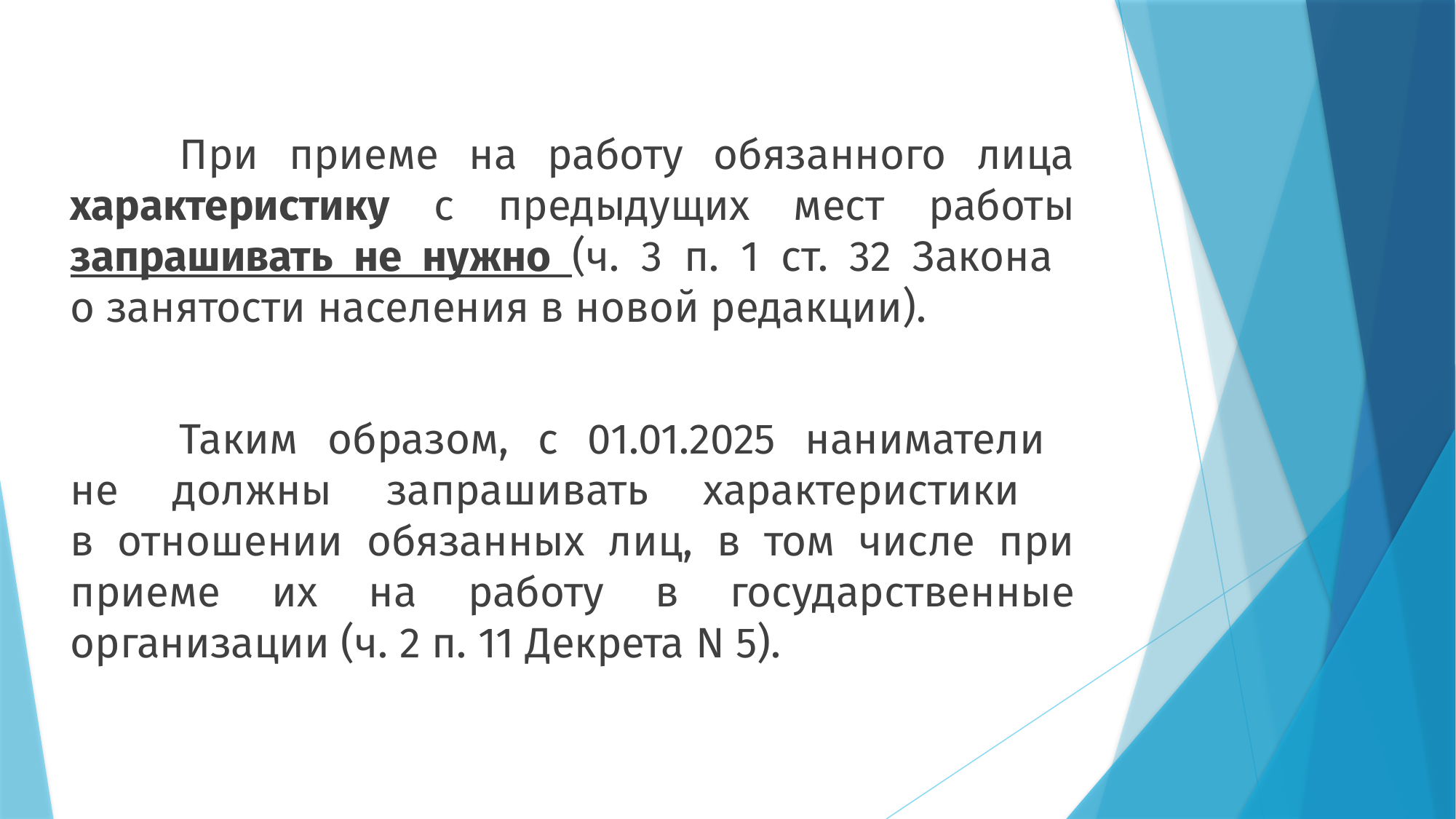

При приеме на работу обязанного лица характеристику с предыдущих мест работы запрашивать не нужно (ч. 3 п. 1 ст. 32 Закона
о занятости населения в новой редакции).

	Таким образом, с 01.01.2025 наниматели
не должны запрашивать характеристики
в отношении обязанных лиц, в том числе при приеме их на работу в государственные организации (ч. 2 п. 11 Декрета N 5).